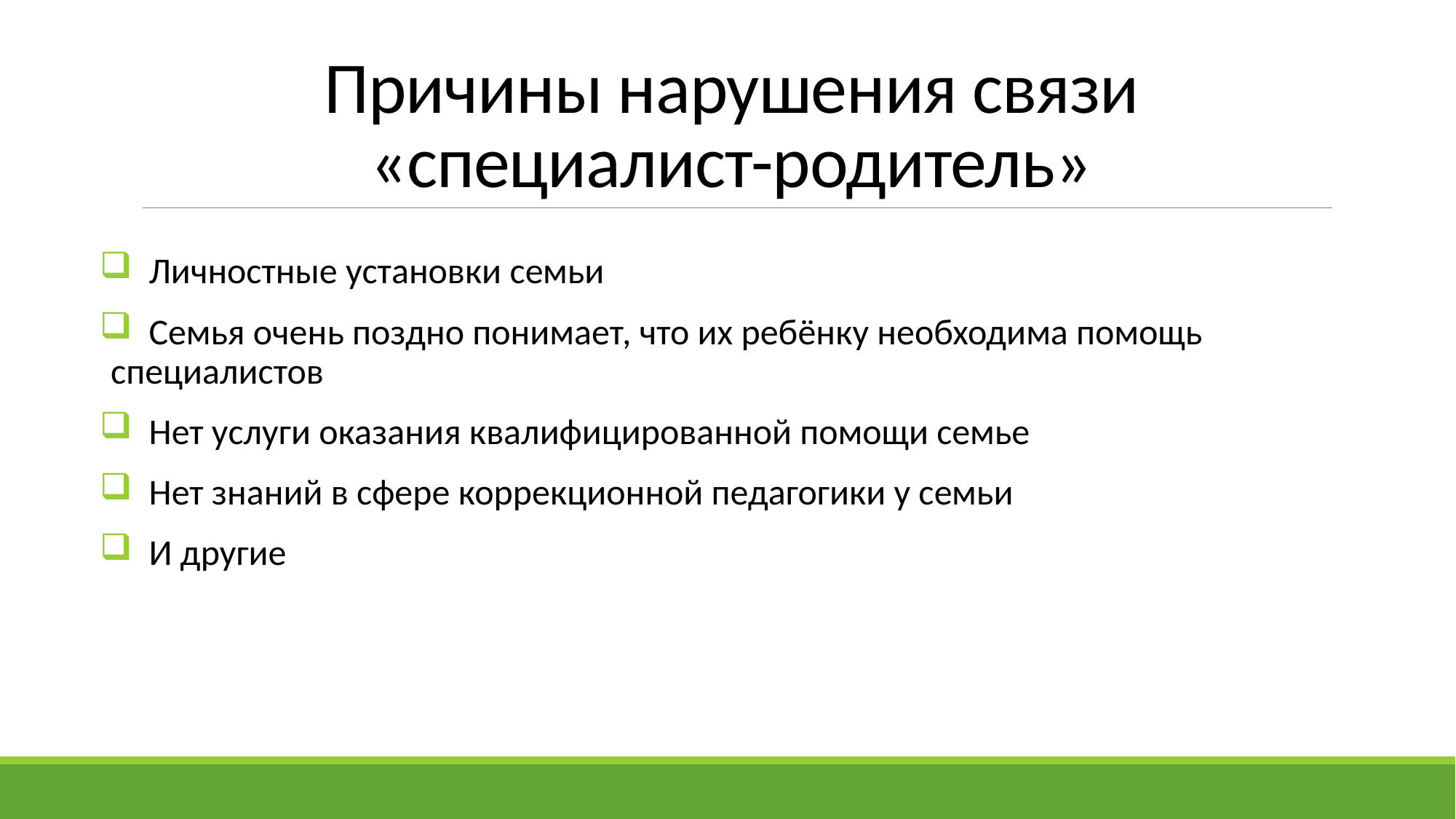

# Причины нарушения связи «специалист-родитель»
  Личностные установки семьи
  Семья очень поздно понимает, что их ребёнку необходима помощь специалистов
  Нет услуги оказания квалифицированной помощи семье
  Нет знаний в сфере коррекционной педагогики у семьи
  И другие